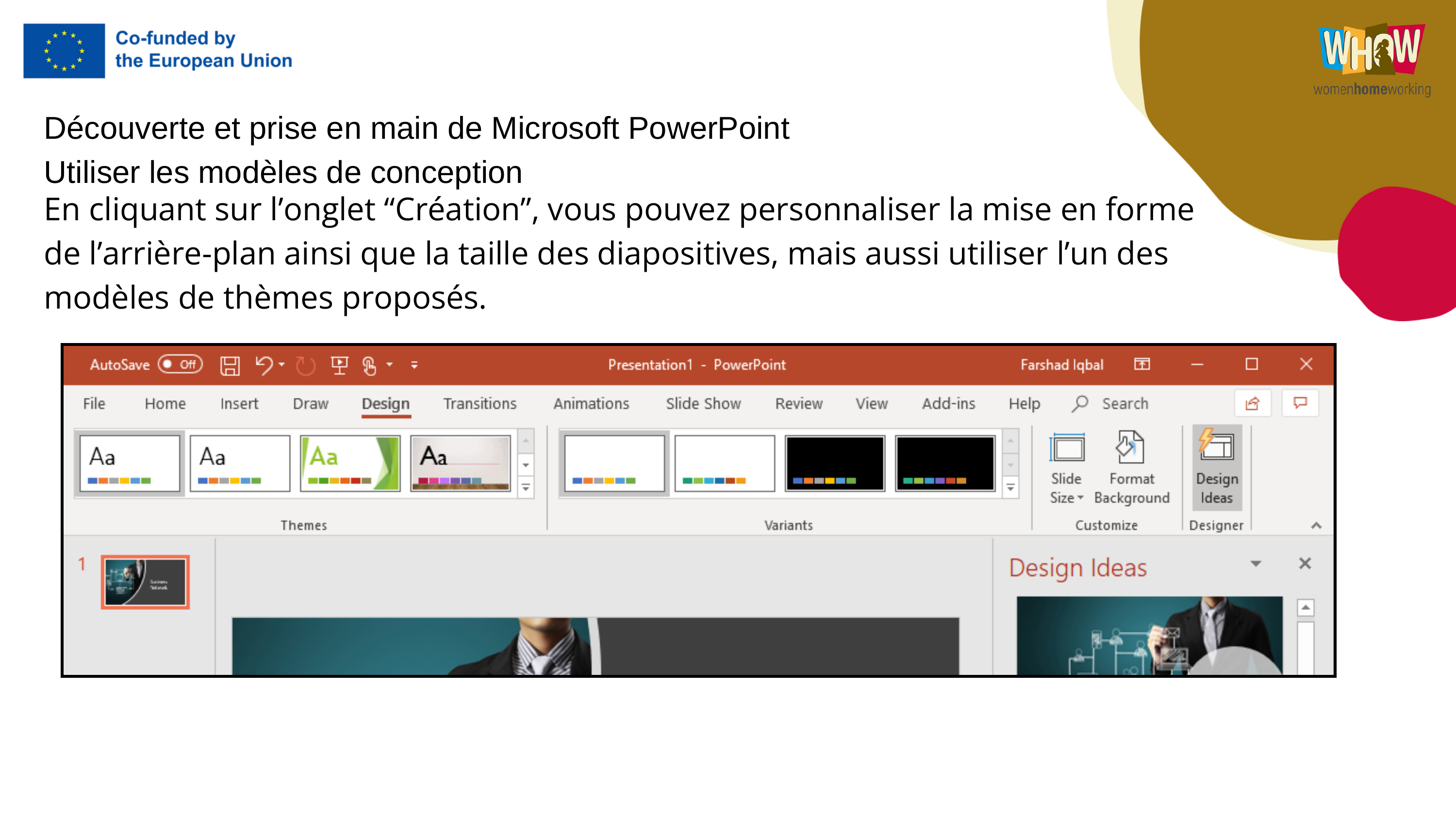

Découverte et prise en main de Microsoft PowerPoint
Utiliser les modèles de conception
En cliquant sur l’onglet “Création”, vous pouvez personnaliser la mise en forme de l’arrière-plan ainsi que la taille des diapositives, mais aussi utiliser l’un des modèles de thèmes proposés.